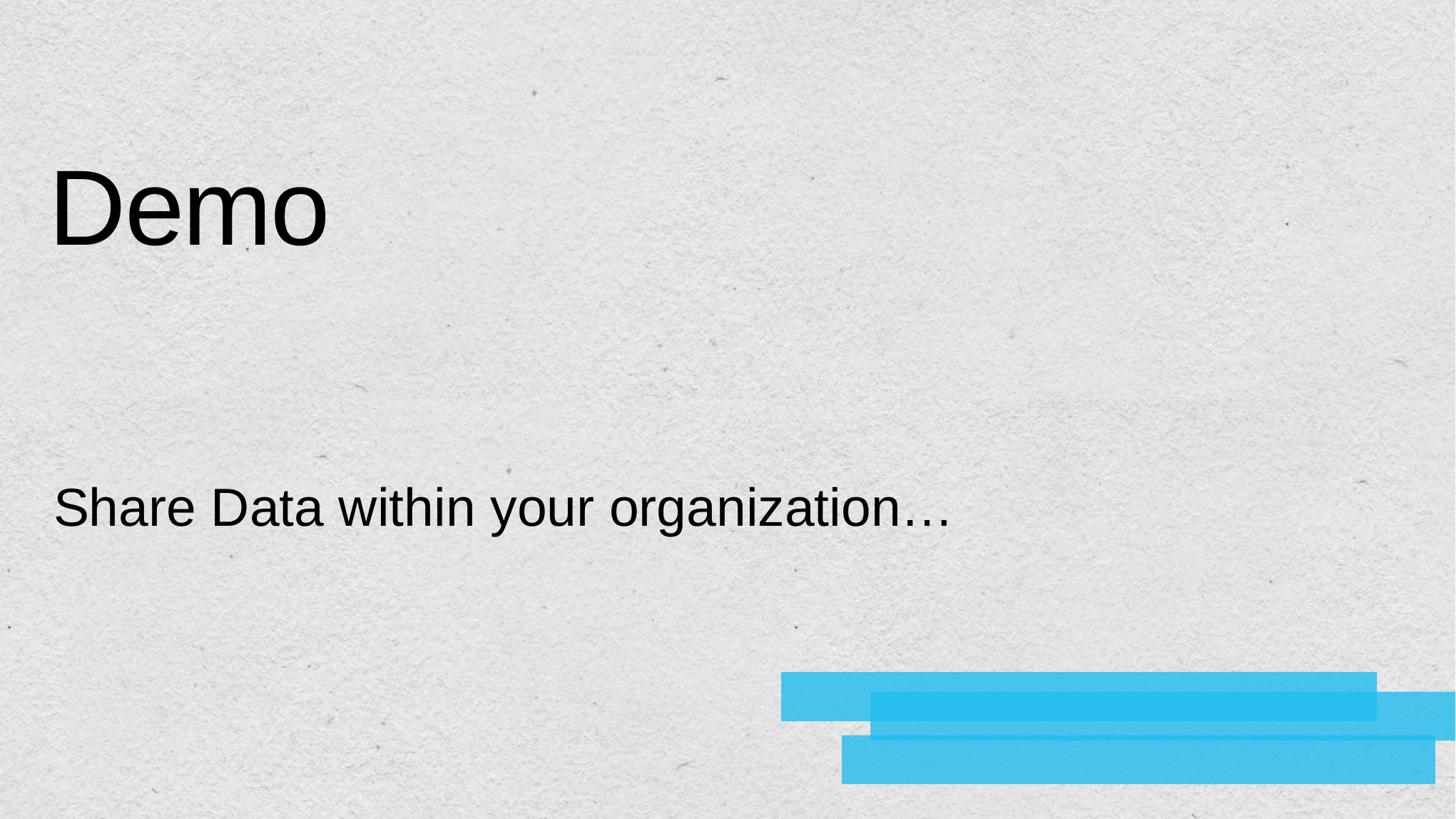

# Demo
Share Data within your organization…